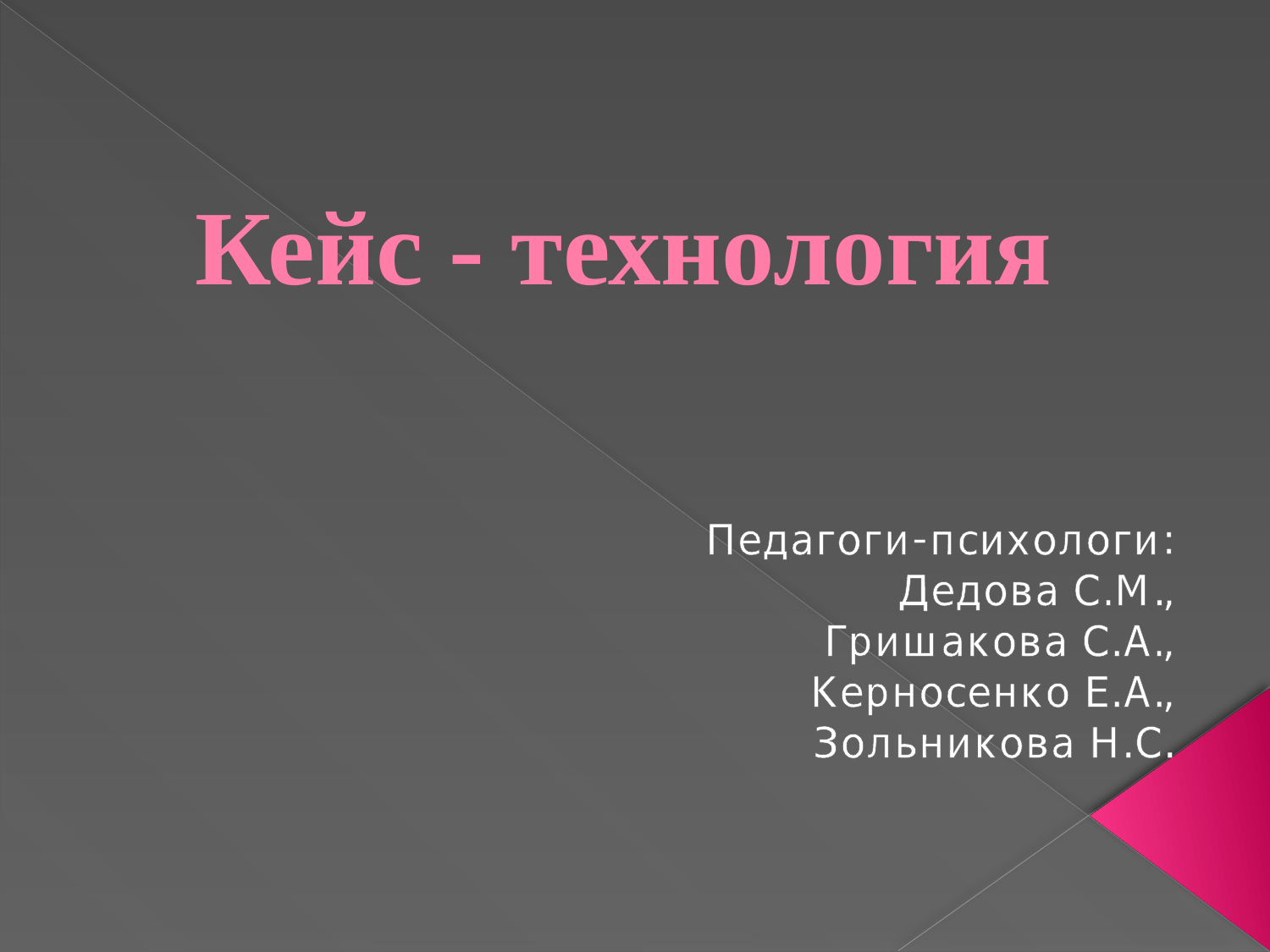

# Кейс - технология
Педагоги-психологи:
Дедова С.М.,
Гришакова С.А.,
Керносенко Е.А.,
Зольникова Н.С.